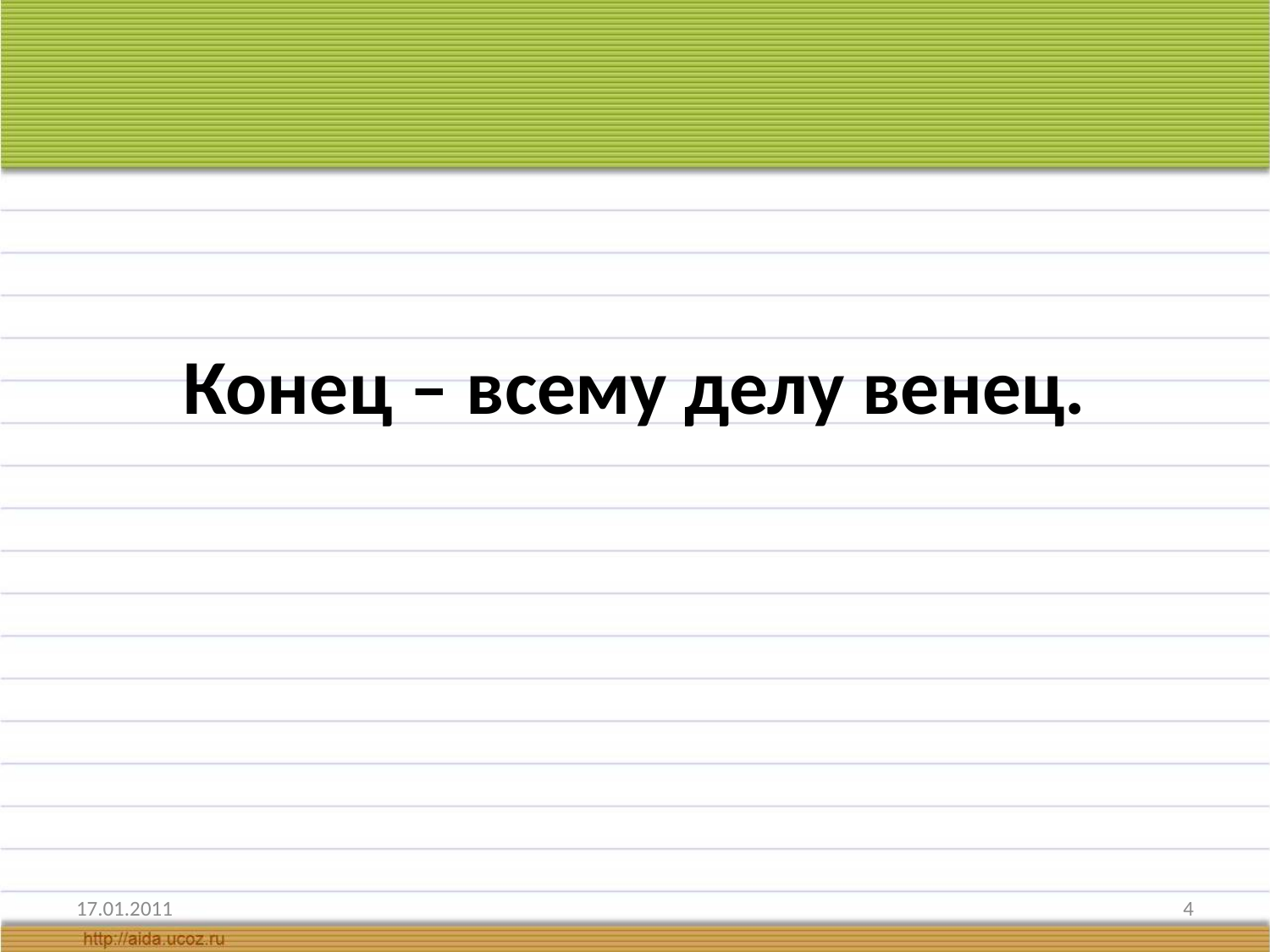

#

Конец – всему делу венец.
17.01.2011
4